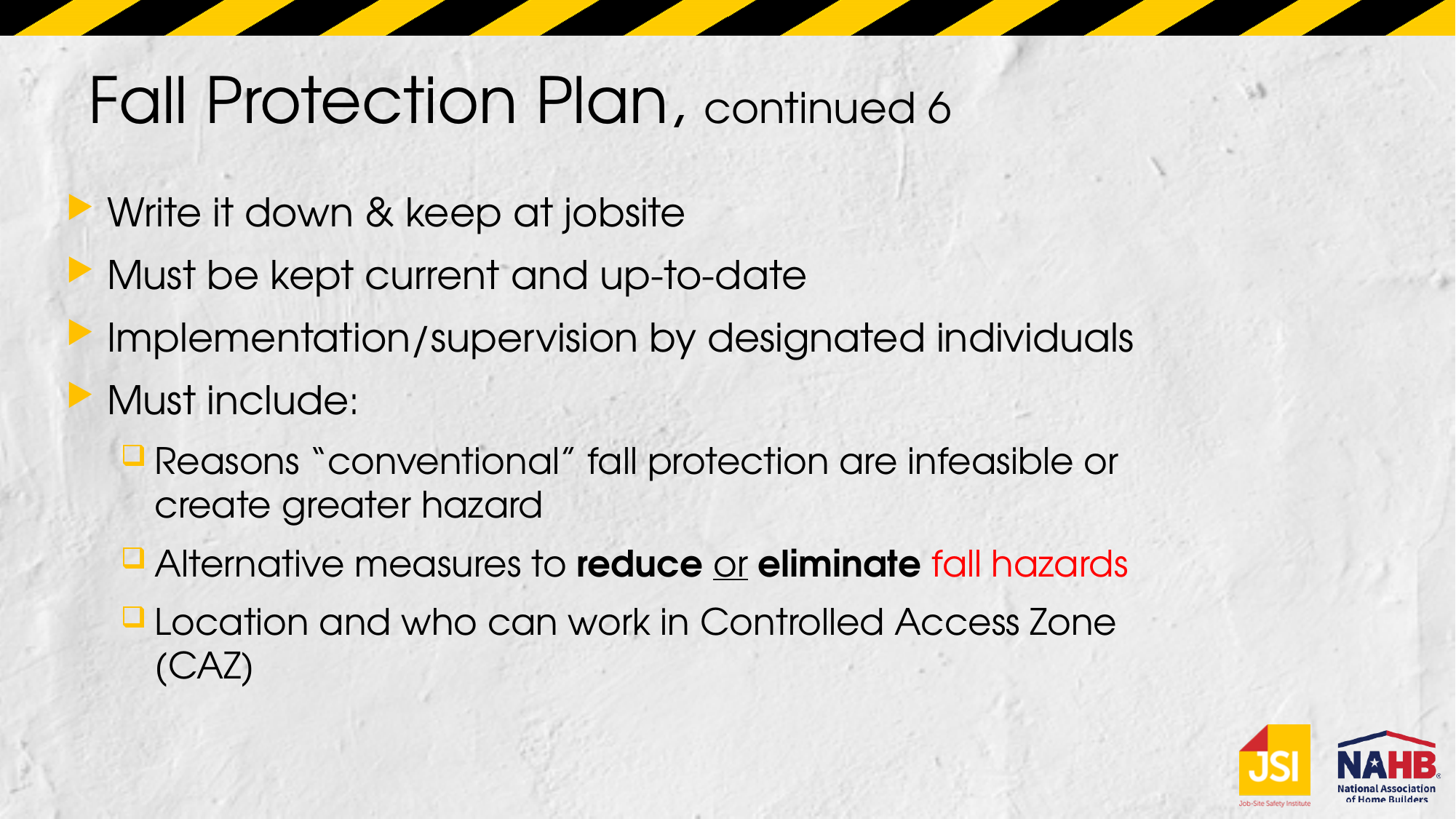

# Fall Protection Plan, continued 6
Write it down & keep at jobsite
Must be kept current and up-to-date
Implementation/supervision by designated individuals
Must include:
Reasons “conventional” fall protection are infeasible or create greater hazard
Alternative measures to reduce or eliminate fall hazards
Location and who can work in Controlled Access Zone (CAZ)